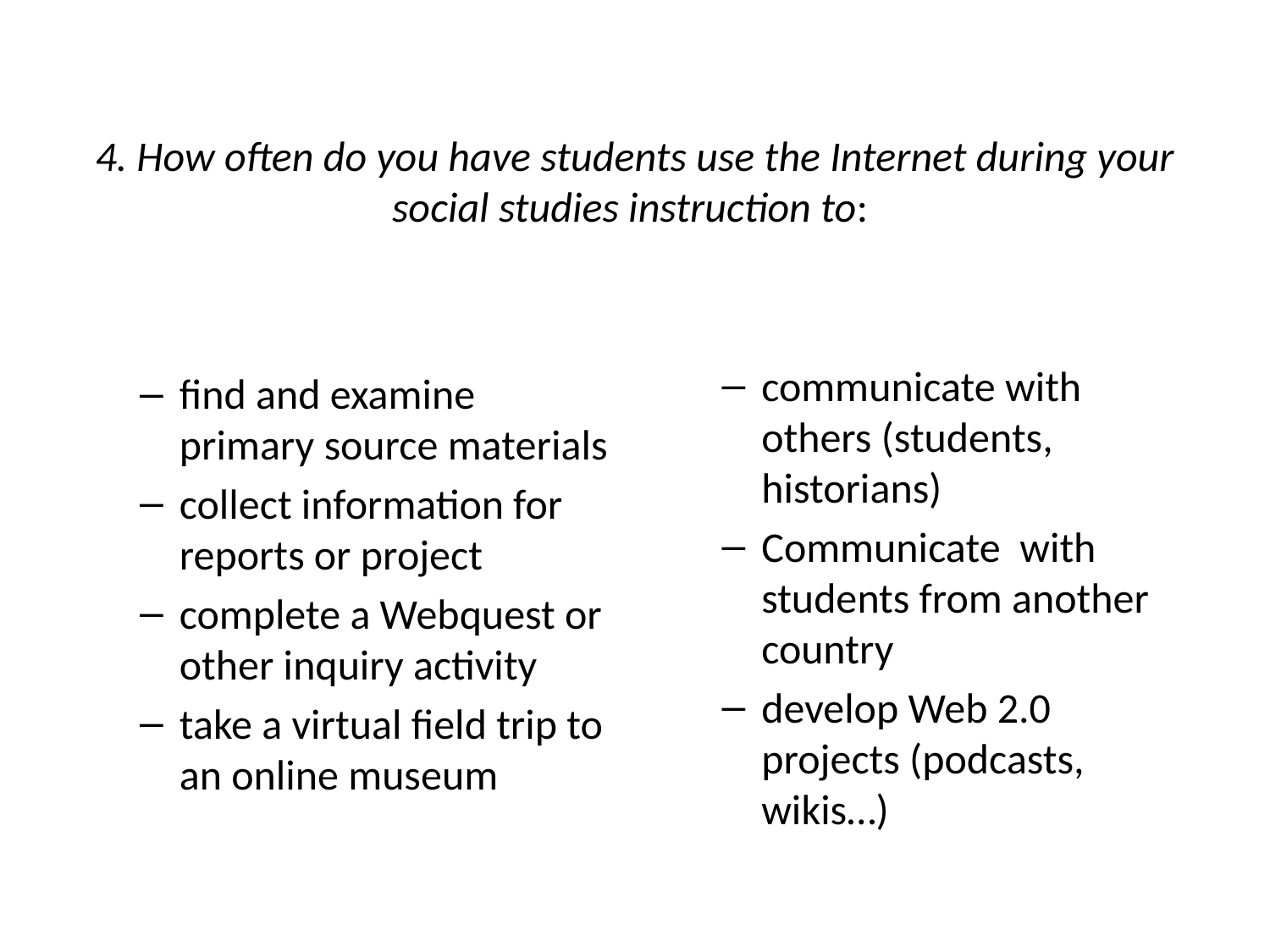

# 4. How often do you have students use the Internet during your social studies instruction to:

find and examine primary source materials
collect information for reports or project
complete a Webquest or other inquiry activity
take a virtual field trip to an online museum

communicate with others (students, historians)
Communicate  with students from another country
develop Web 2.0 projects (podcasts, wikis…)